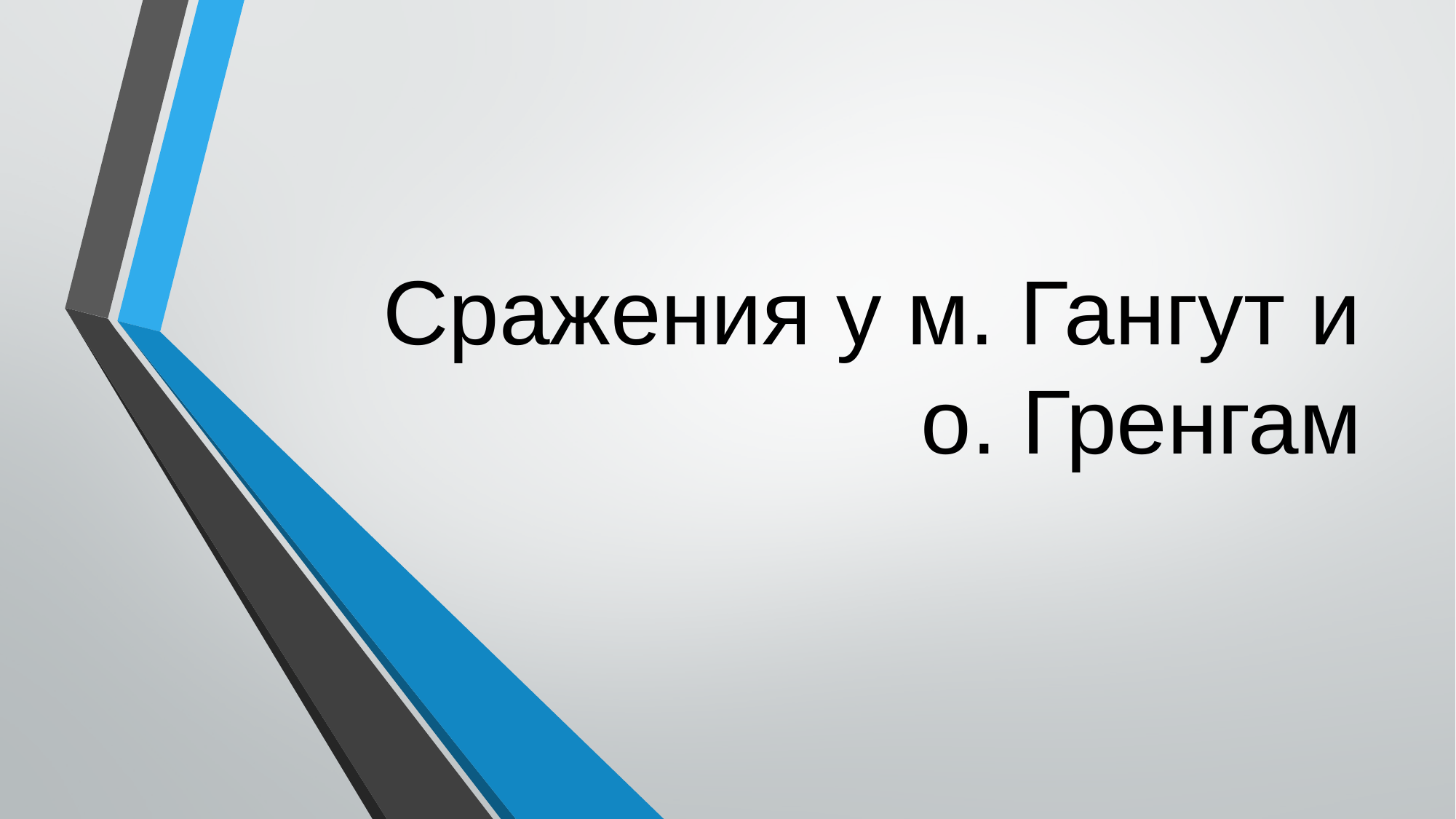

# Сражения у м. Гангут и о. Гренгам